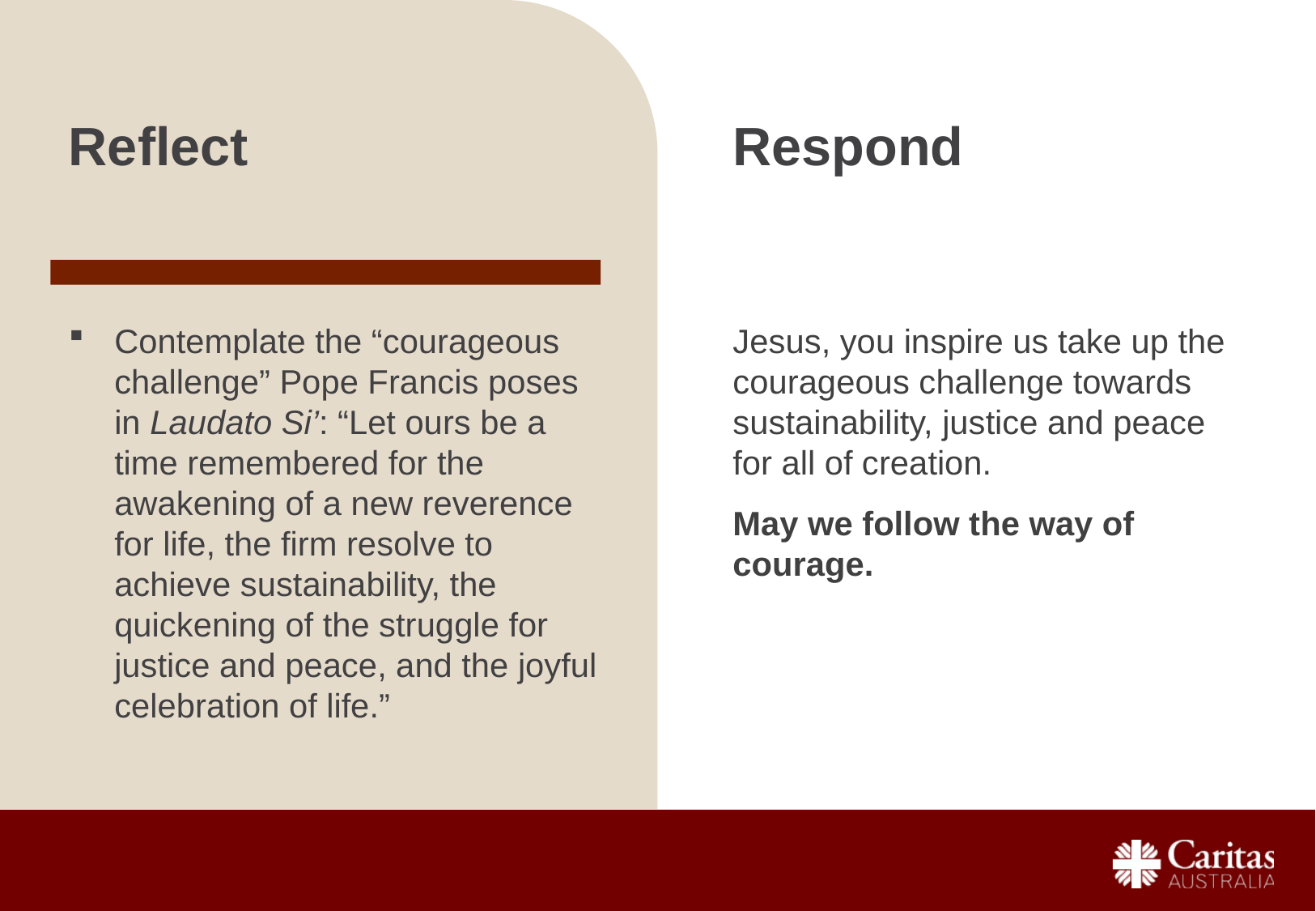

Respond
Reflect

Contemplate the “courageous challenge” Pope Francis poses in Laudato Si’: “Let ours be a time remembered for the awakening of a new reverence for life, the firm resolve to achieve sustainability, the quickening of the struggle for justice and peace, and the joyful celebration of life.”
Jesus, you inspire us take up the courageous challenge towards sustainability, justice and peace for all of creation.
May we follow the way of courage.